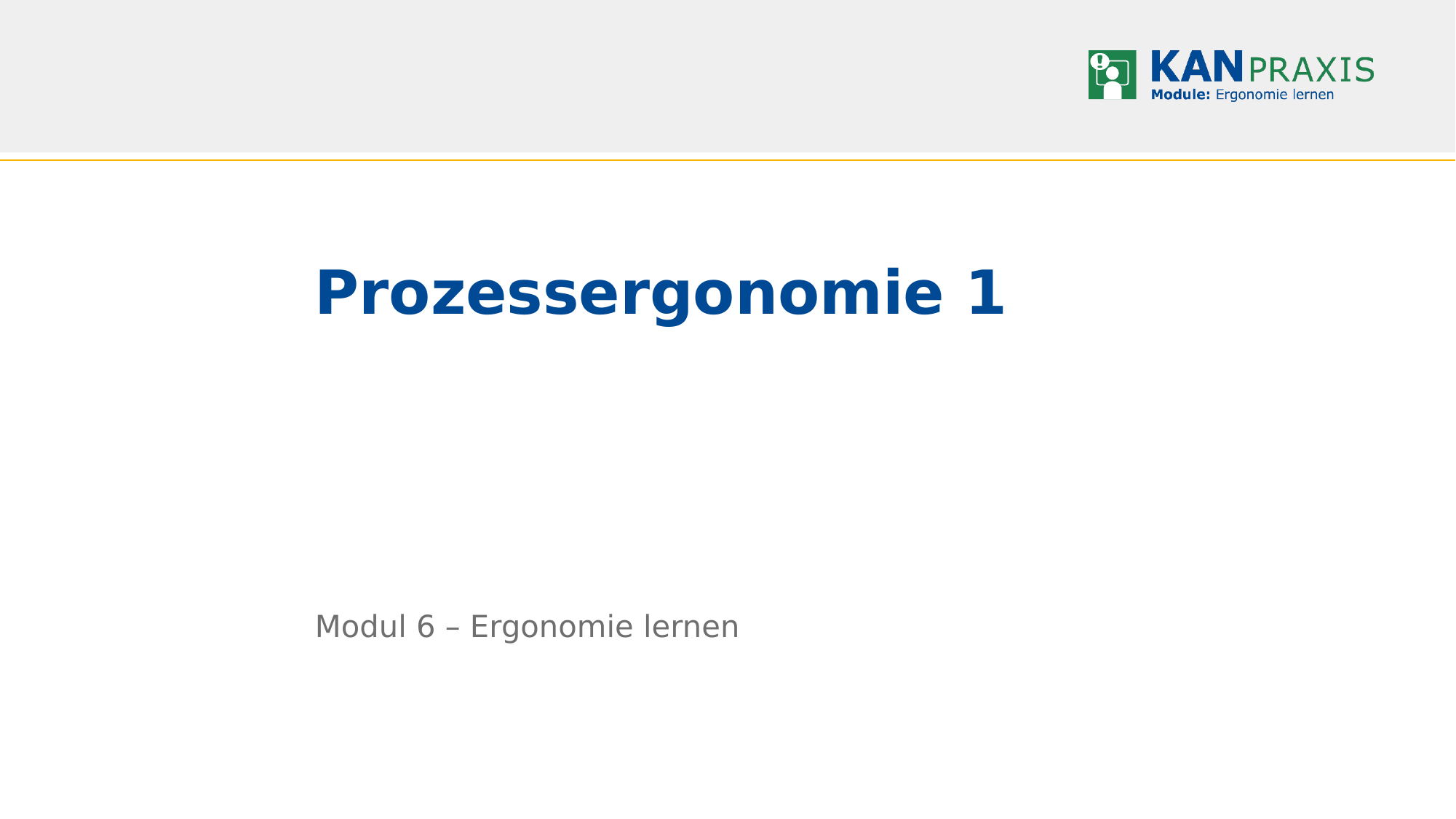

# Prozessergonomie 1
Modul 6 – Ergonomie lernen